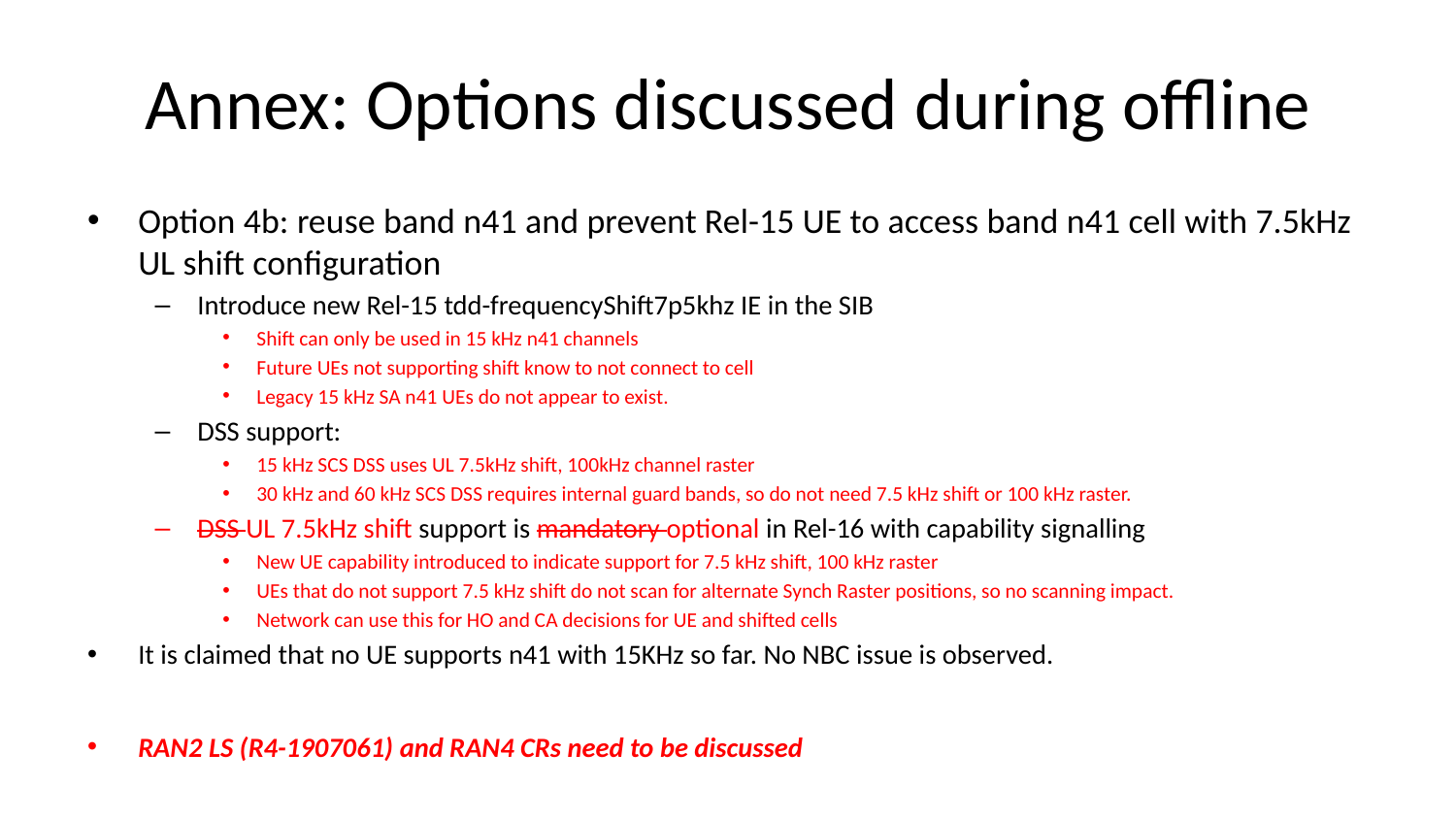

# Annex: Options discussed during offline
Option 4b: reuse band n41 and prevent Rel-15 UE to access band n41 cell with 7.5kHz UL shift configuration
Introduce new Rel-15 tdd-frequencyShift7p5khz IE in the SIB
Shift can only be used in 15 kHz n41 channels
Future UEs not supporting shift know to not connect to cell
Legacy 15 kHz SA n41 UEs do not appear to exist.
DSS support:
15 kHz SCS DSS uses UL 7.5kHz shift, 100kHz channel raster
30 kHz and 60 kHz SCS DSS requires internal guard bands, so do not need 7.5 kHz shift or 100 kHz raster.
DSS UL 7.5kHz shift support is mandatory optional in Rel-16 with capability signalling
New UE capability introduced to indicate support for 7.5 kHz shift, 100 kHz raster
UEs that do not support 7.5 kHz shift do not scan for alternate Synch Raster positions, so no scanning impact.
Network can use this for HO and CA decisions for UE and shifted cells
It is claimed that no UE supports n41 with 15KHz so far. No NBC issue is observed.

RAN2 LS (R4-1907061) and RAN4 CRs need to be discussed